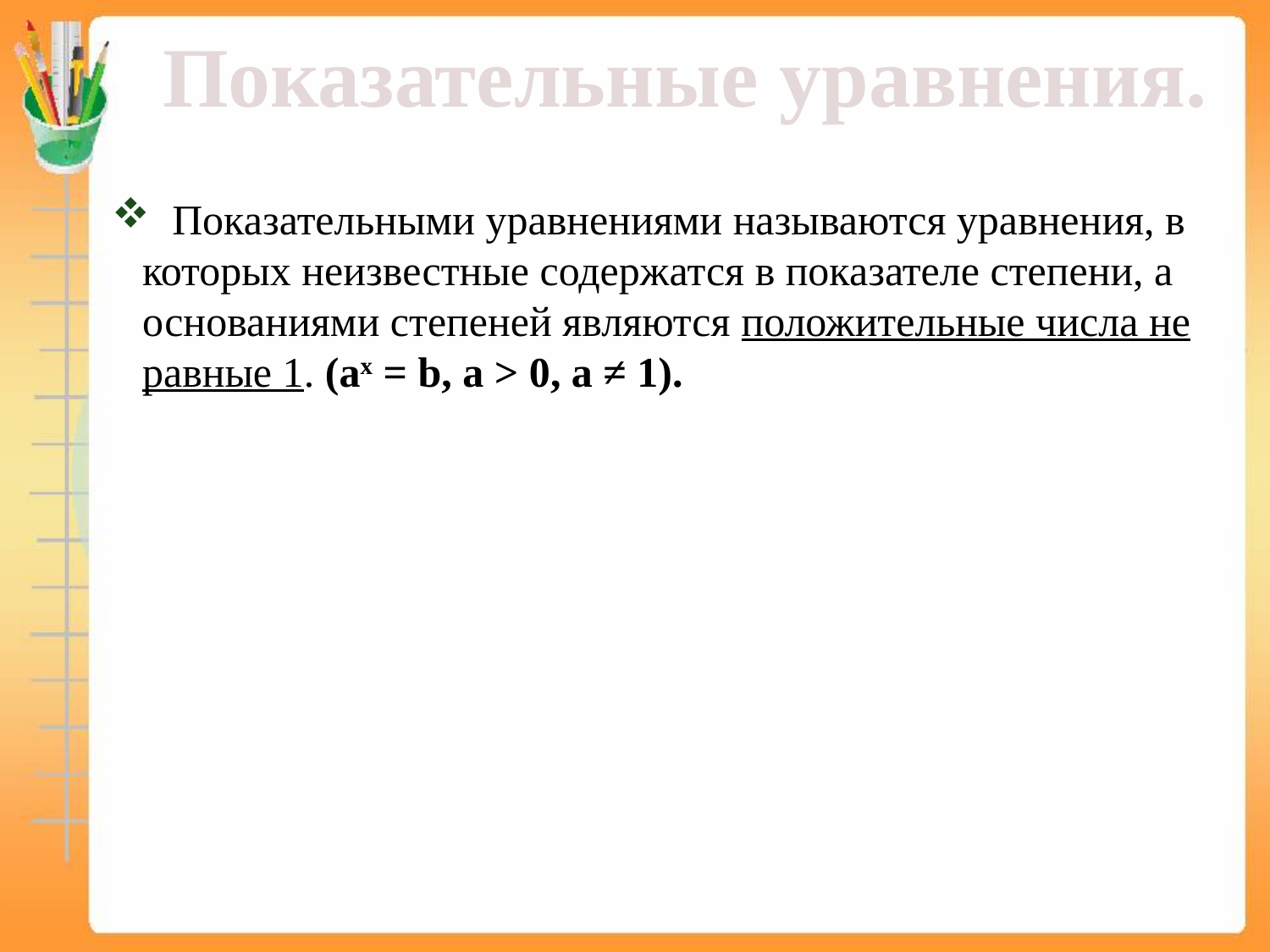

Показательные уравнения.
  Показательными уравнениями называются уравнения, в которых неизвестные содержатся в показателе степени, а основаниями степеней являются положительные числа не равные 1. (аx = b, а > 0, а ≠ 1).